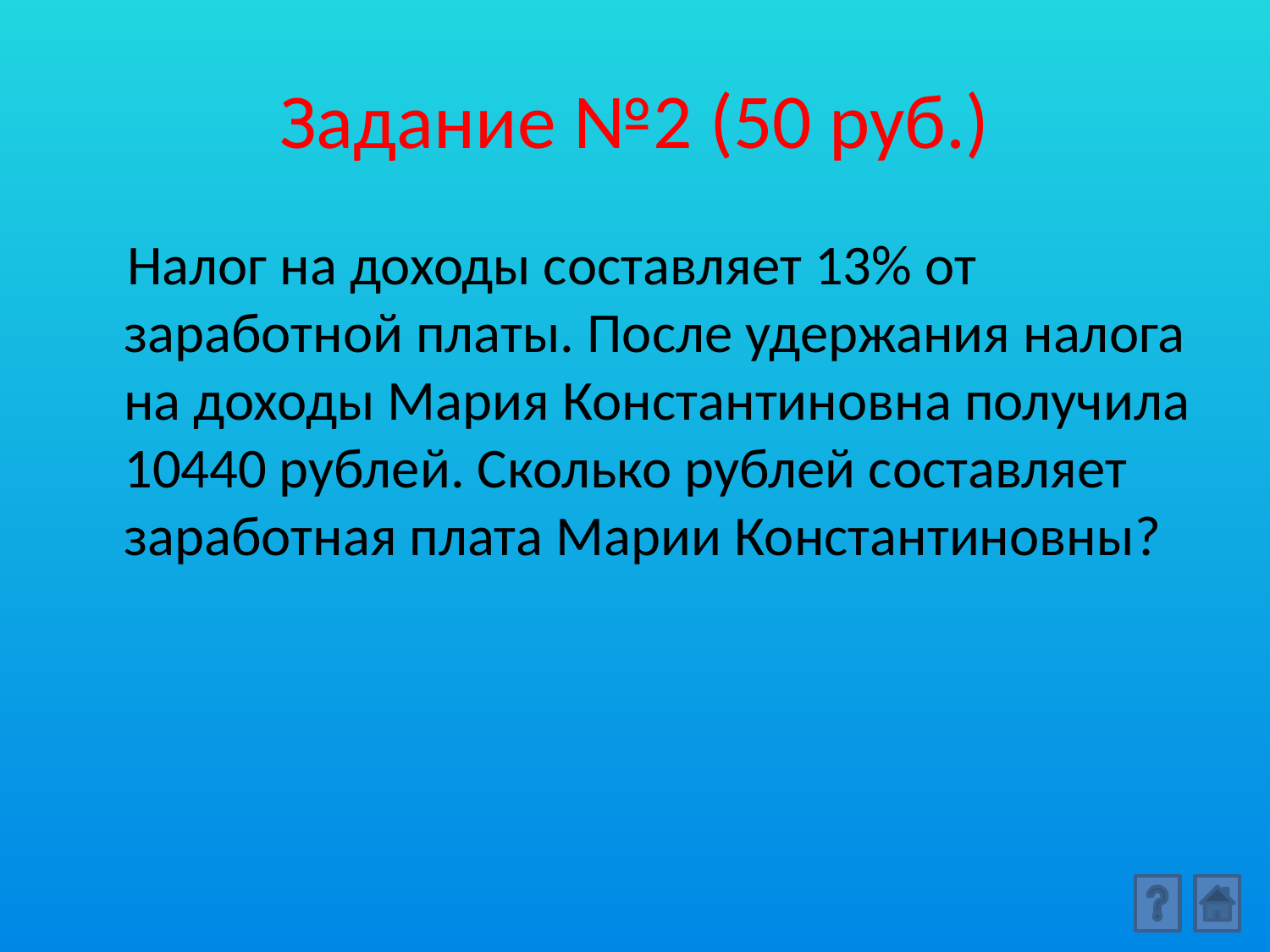

# Задание №2 (50 руб.)
    Налог на доходы составляет 13% от заработной платы. После удержания налога на доходы Мария Константиновна получила 10440 рублей. Сколько рублей составляет заработная плата Марии Константиновны?